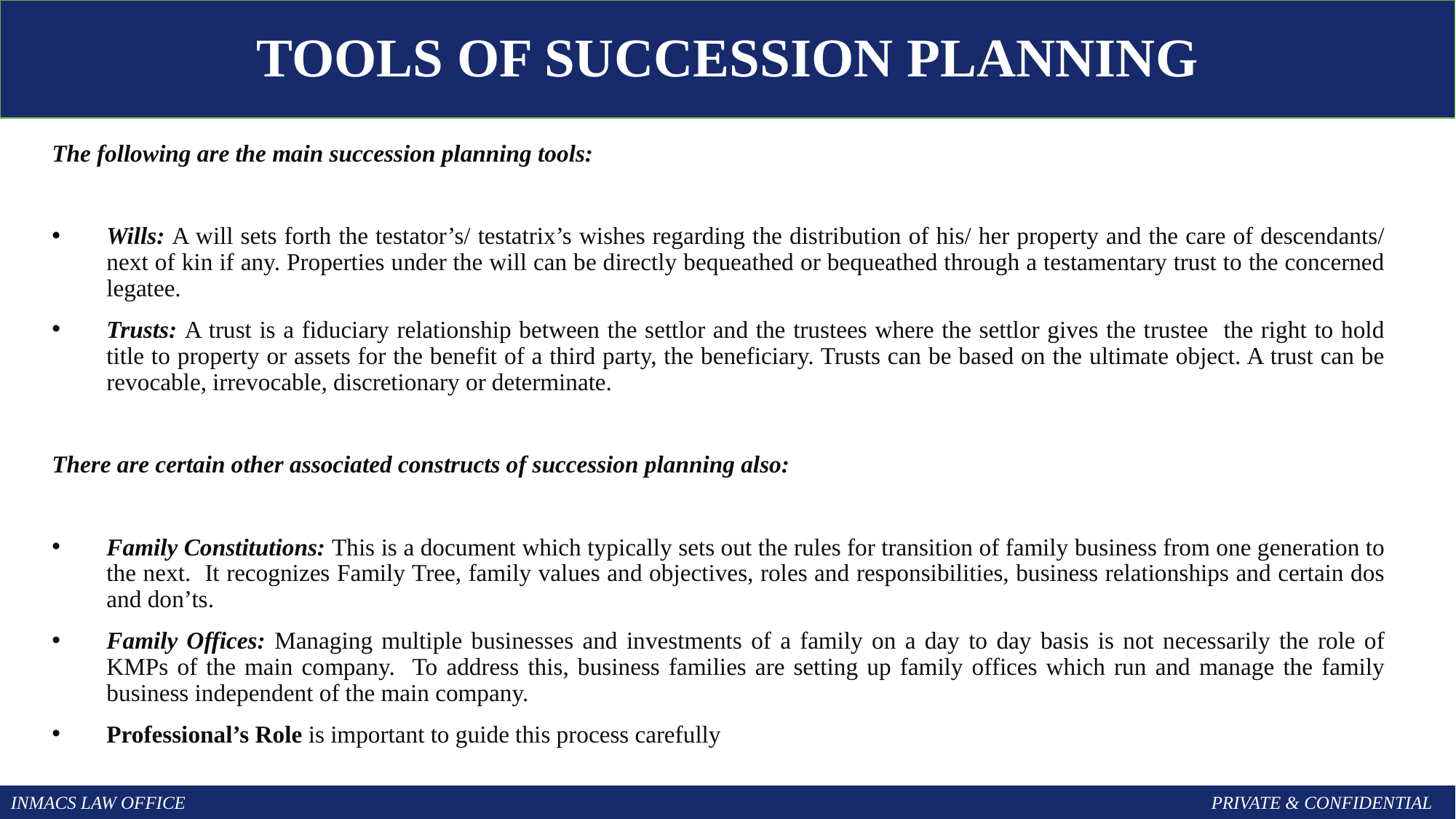

Tools of Succession Planning
The following are the main succession planning tools:

Wills: A will sets forth the testator’s/ testatrix’s wishes regarding the distribution of his/ her property and the care of descendants/ next of kin if any. Properties under the will can be directly bequeathed or bequeathed through a testamentary trust to the concerned legatee.
Trusts: A trust is a fiduciary relationship between the settlor and the trustees where the settlor gives the trustee  the right to hold title to property or assets for the benefit of a third party, the beneficiary. Trusts can be based on the ultimate object. A trust can be revocable, irrevocable, discretionary or determinate.

There are certain other associated constructs of succession planning also:

Family Constitutions: This is a document which typically sets out the rules for transition of family business from one generation to the next.  It recognizes Family Tree, family values and objectives, roles and responsibilities, business relationships and certain dos and don’ts.
Family Offices: Managing multiple businesses and investments of a family on a day to day basis is not necessarily the role of KMPs of the main company.  To address this, business families are setting up family offices which run and manage the family business independent of the main company.
Professional’s Role is important to guide this process carefully

INMACS LAW OFFICE										PRIVATE & CONFIDENTIAL